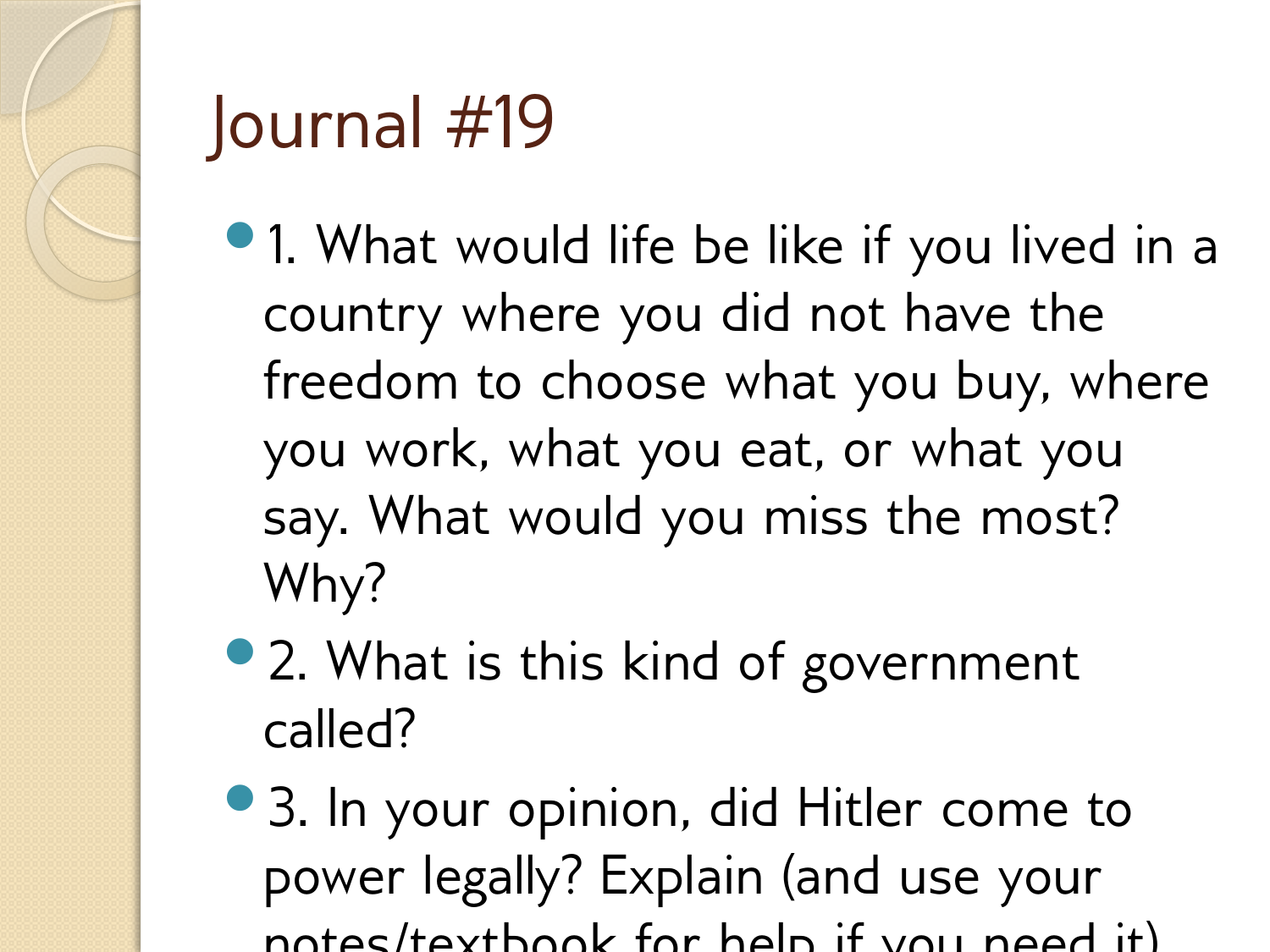

# Journal #19
1. What would life be like if you lived in a country where you did not have the freedom to choose what you buy, where you work, what you eat, or what you say. What would you miss the most? Why?
2. What is this kind of government called?
3. In your opinion, did Hitler come to power legally? Explain (and use your notes/textbook for help if you need it).